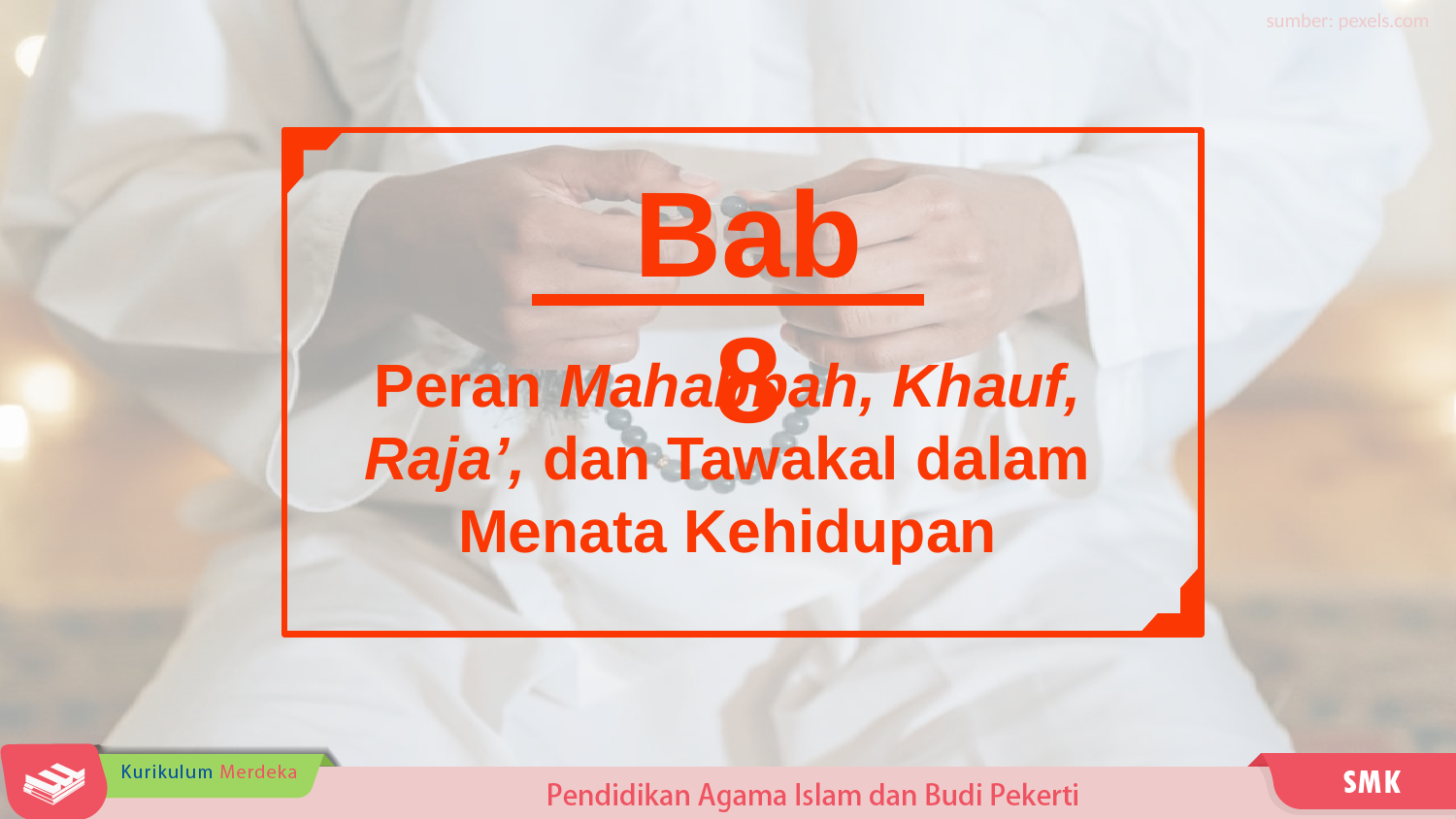

sumber: pexels.com

Bab 8
Peran Mahabbah, Khauf, Raja’, dan Tawakal dalam Menata Kehidupan